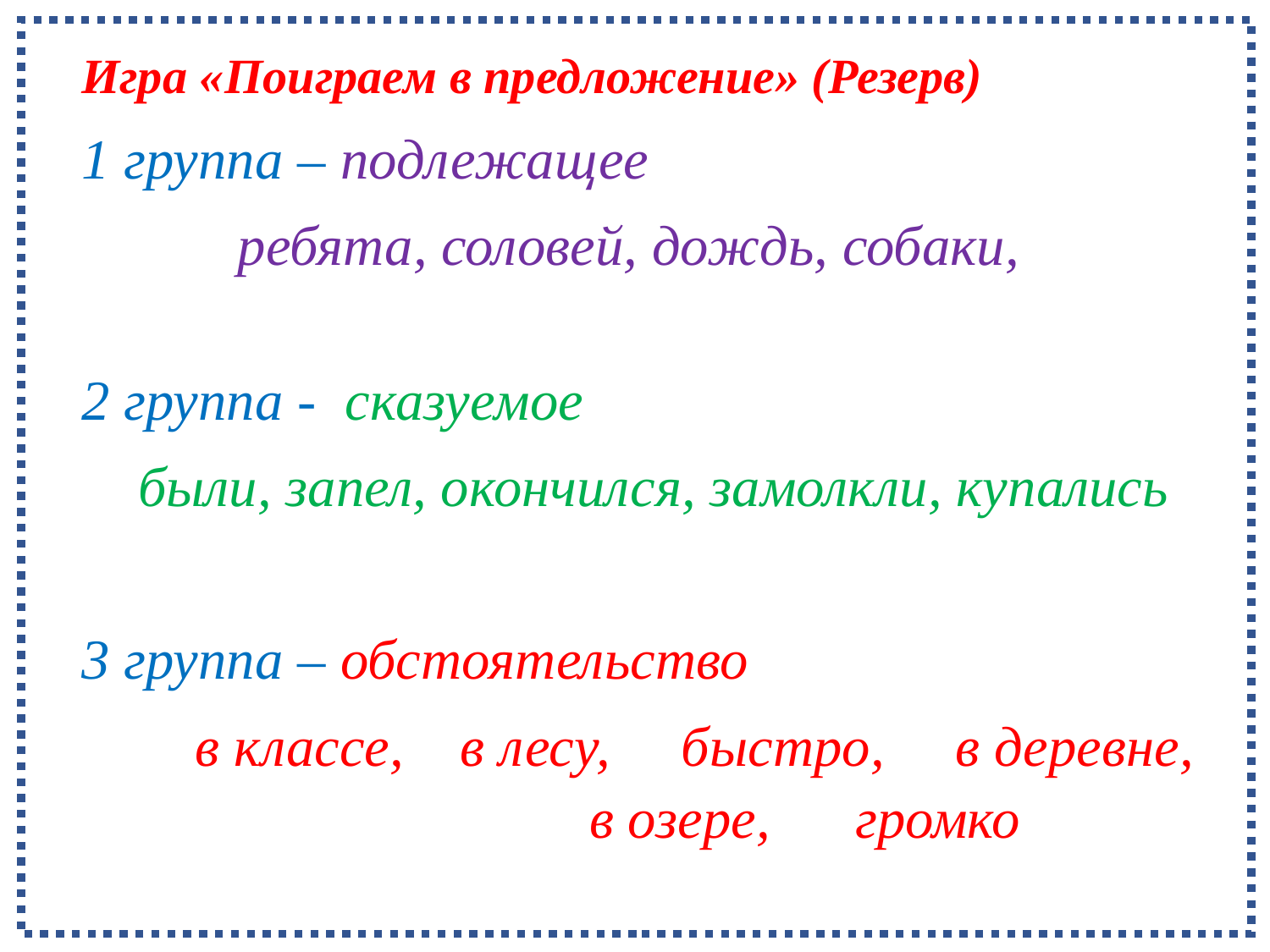

Игра «Поиграем в предложение» (Резерв)
1 группа – подлежащее
           ребята, соловей, дождь, собаки,

2 группа -  сказуемое
    были, запел, окончился, замолкли, купались

3 группа – обстоятельство
        в классе,    в лесу,     быстро,     в деревне,               			в озере,      громко